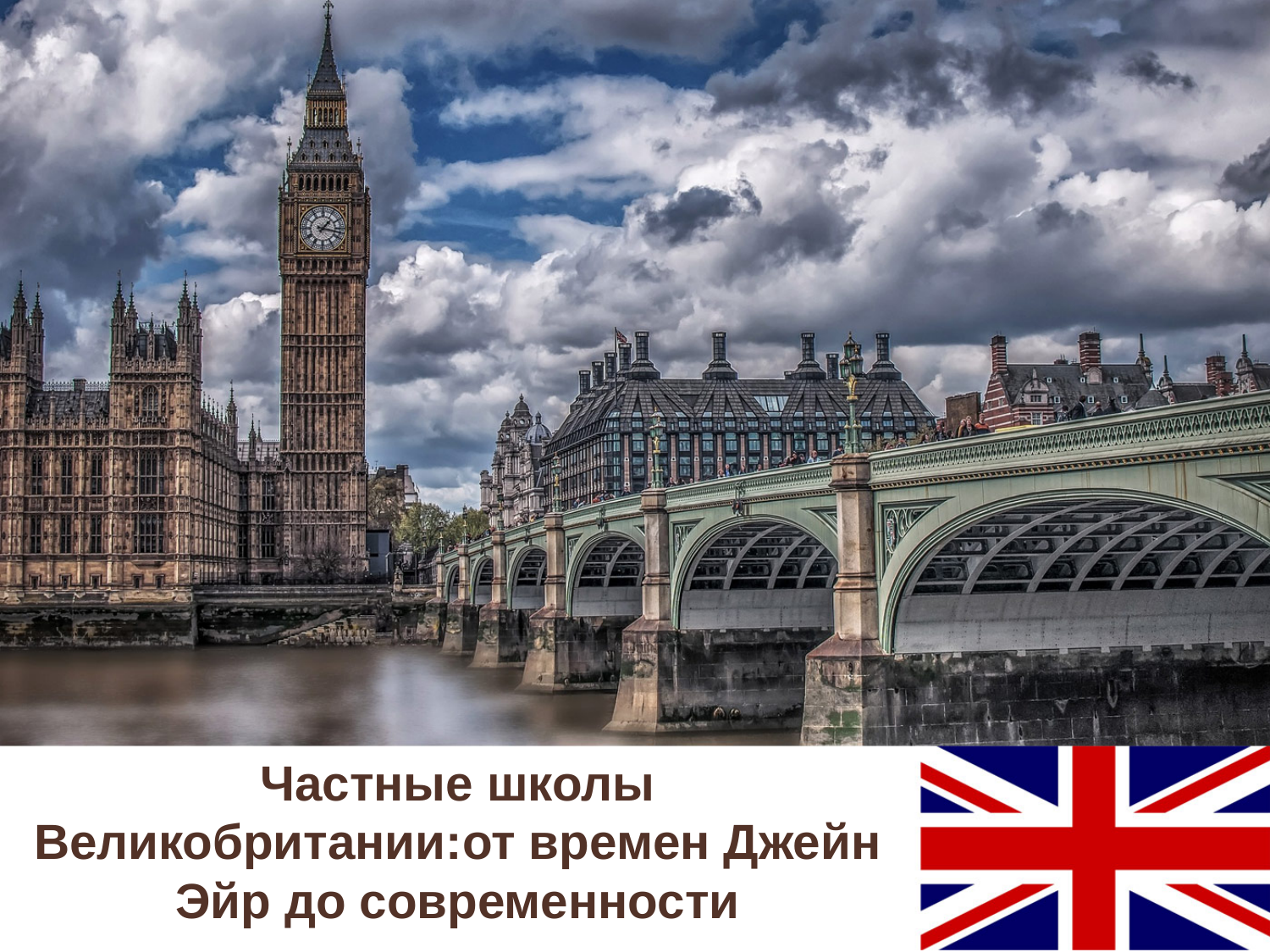

# Частные школы Великобритании:от времен Джейн Эйр до современности